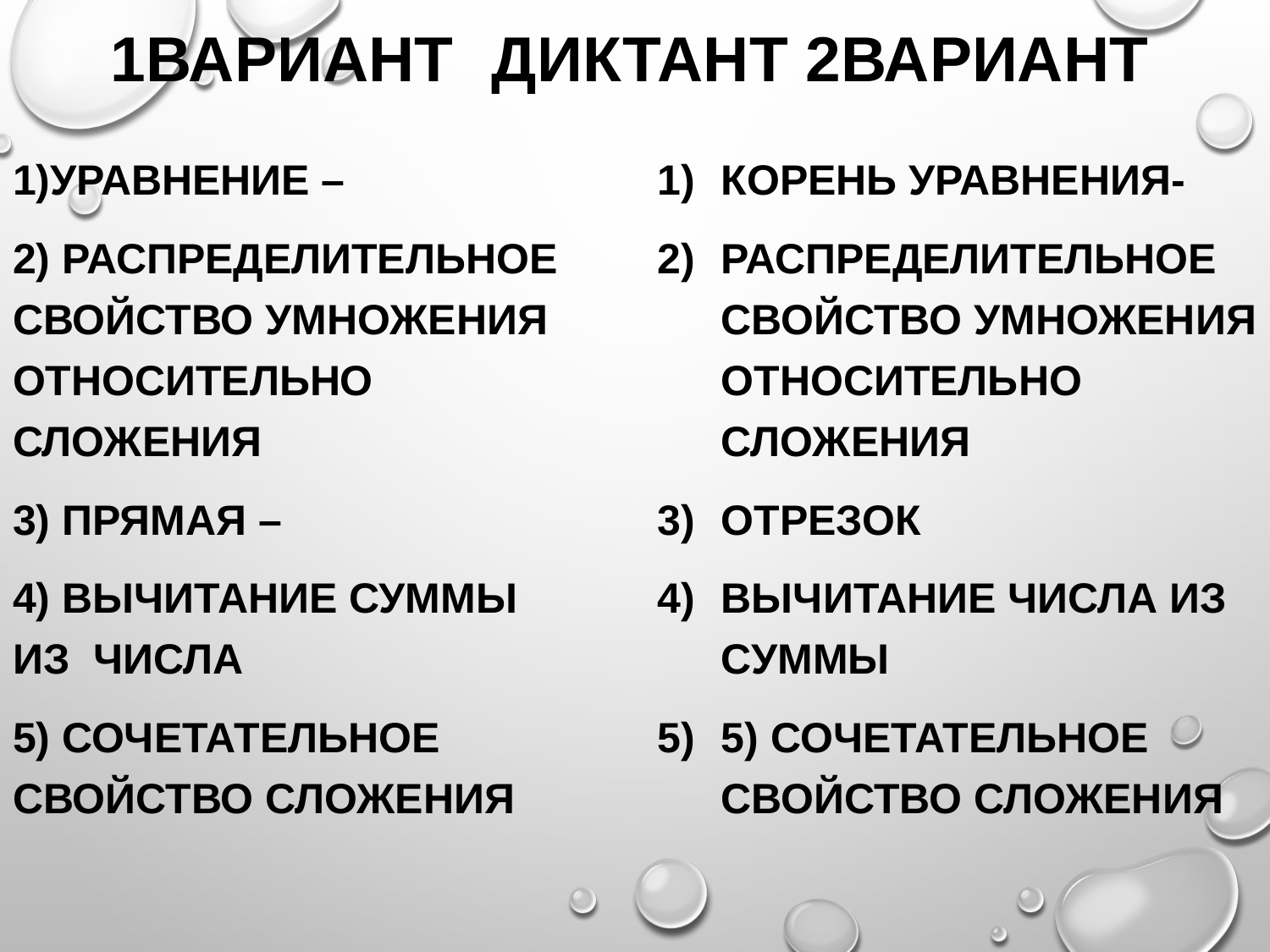

# 1вариант	Диктант 2вариант
1)Уравнение –
2) Распределительное свойство умножения относительно сложения
3) Прямая –
4) Вычитание суммы из  числа
5) Сочетательное свойство сложения
Корень уравнения-
Распределительное свойство умножения относительно сложения
Отрезок
вычитание числа из суммы
5) Сочетательное свойство сложения